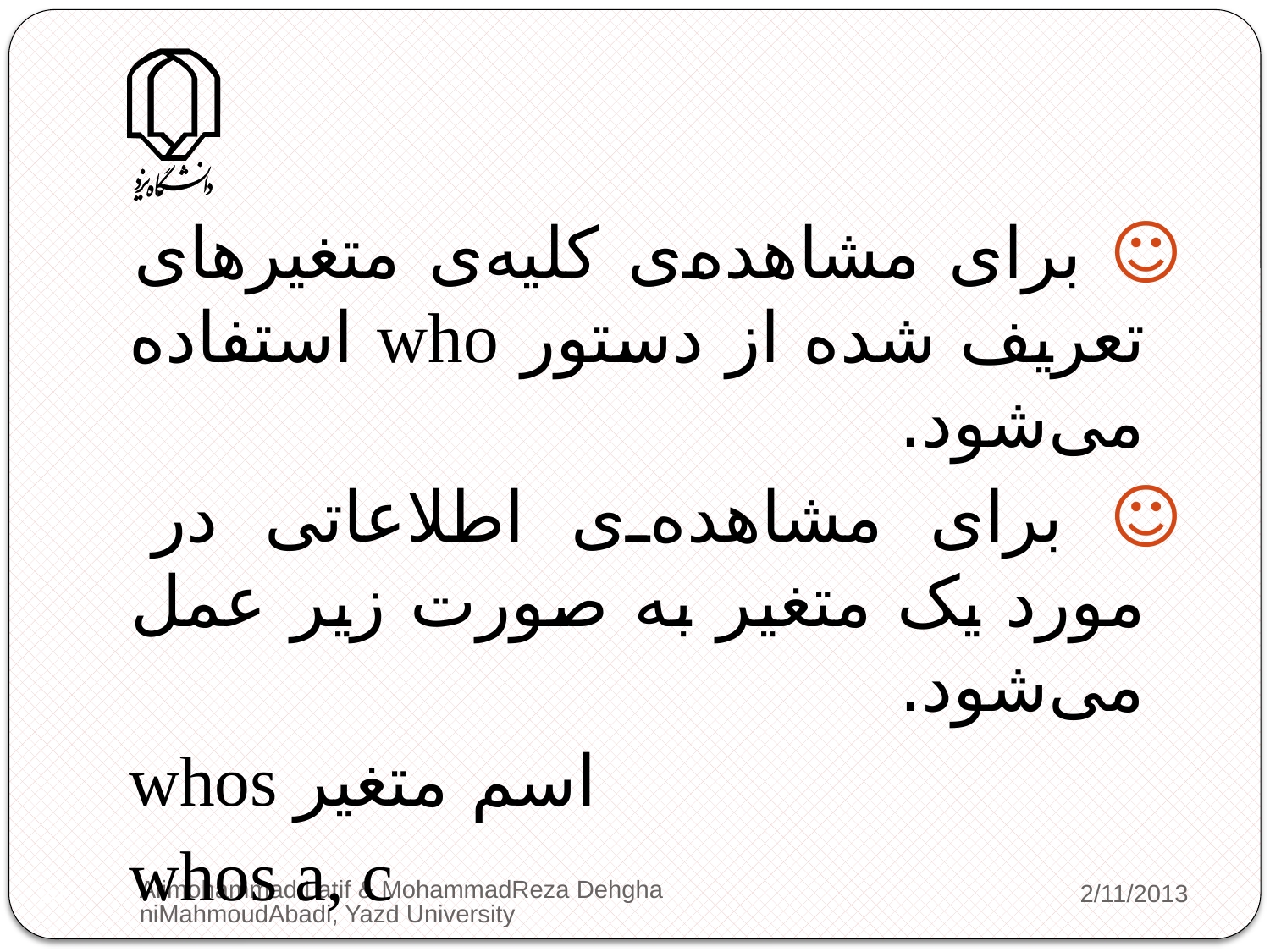

☺ برای مشاهده‌ی کلیه‌ی متغیرهای تعریف شده از دستور who استفاده می‌شود.
☺ برای مشاهده‌ی اطلاعاتی در مورد یک متغیر به صورت زیر عمل می‌شود.
whos اسم متغیر
whos a, c
Alimohammad Latif & MohammadReza DehghaniMahmoudAbadi, Yazd University
2/11/2013
24